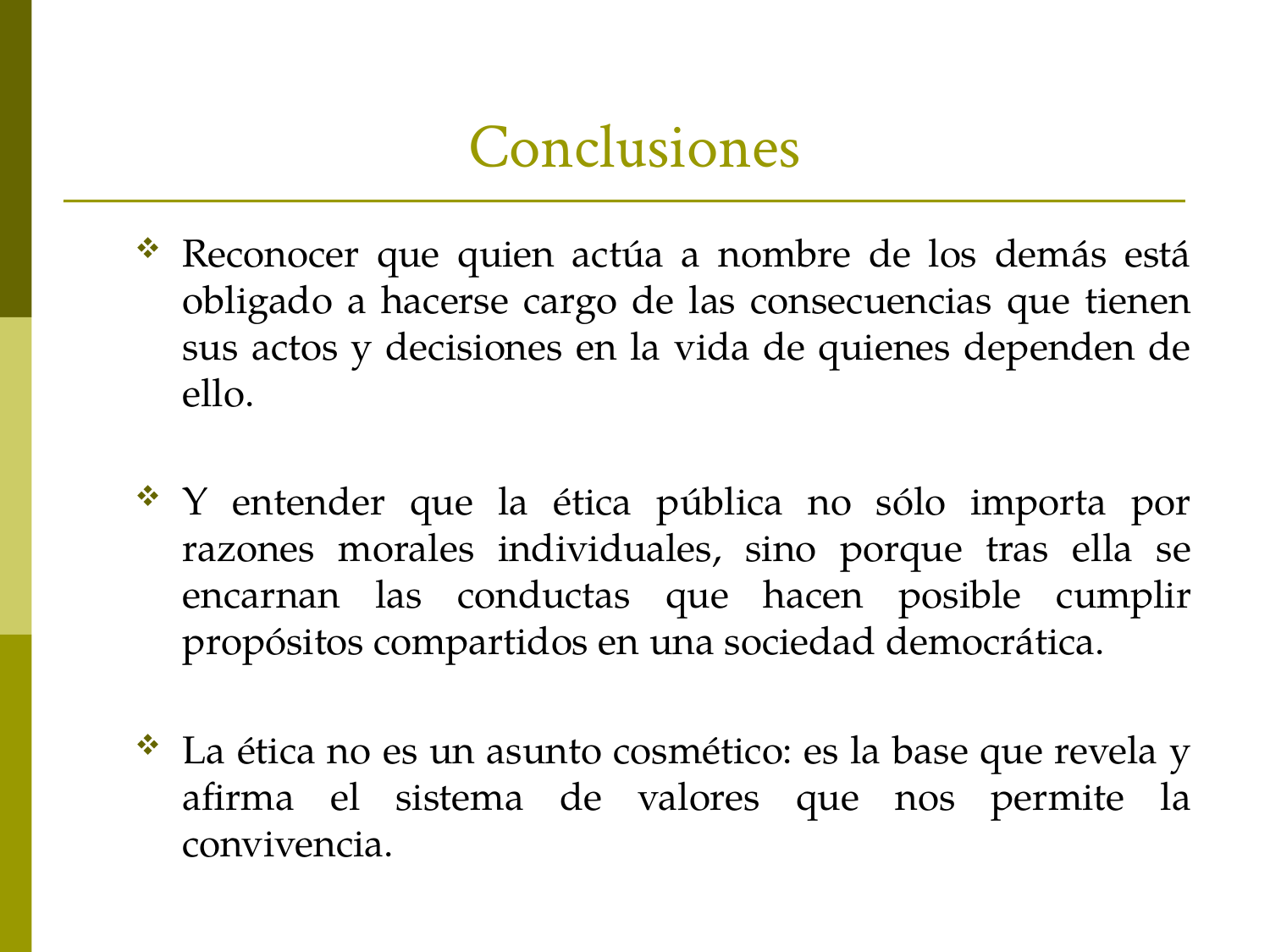

# Conclusiones
Reconocer que quien actúa a nombre de los demás está obligado a hacerse cargo de las consecuencias que tienen sus actos y decisiones en la vida de quienes dependen de ello.

Y entender que la ética pública no sólo importa por razones morales individuales, sino porque tras ella se encarnan las conductas que hacen posible cumplir propósitos compartidos en una sociedad democrática.

La ética no es un asunto cosmético: es la base que revela y afirma el sistema de valores que nos permite la convivencia.